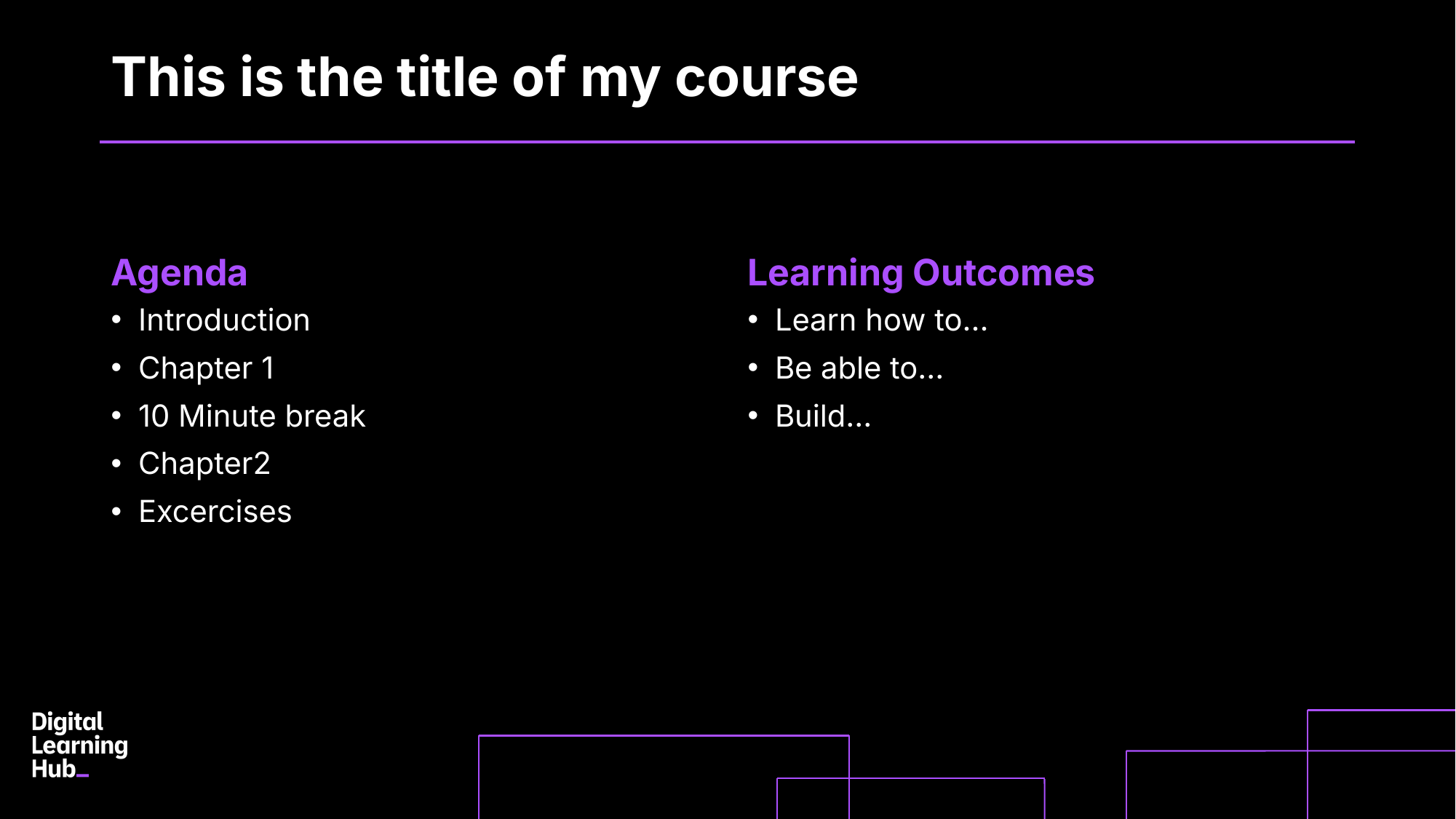

# This is the title of my course
Agenda
Learning Outcomes
Introduction
Chapter 1
10 Minute break
Chapter2
Excercises
Learn how to…
Be able to…
Build…